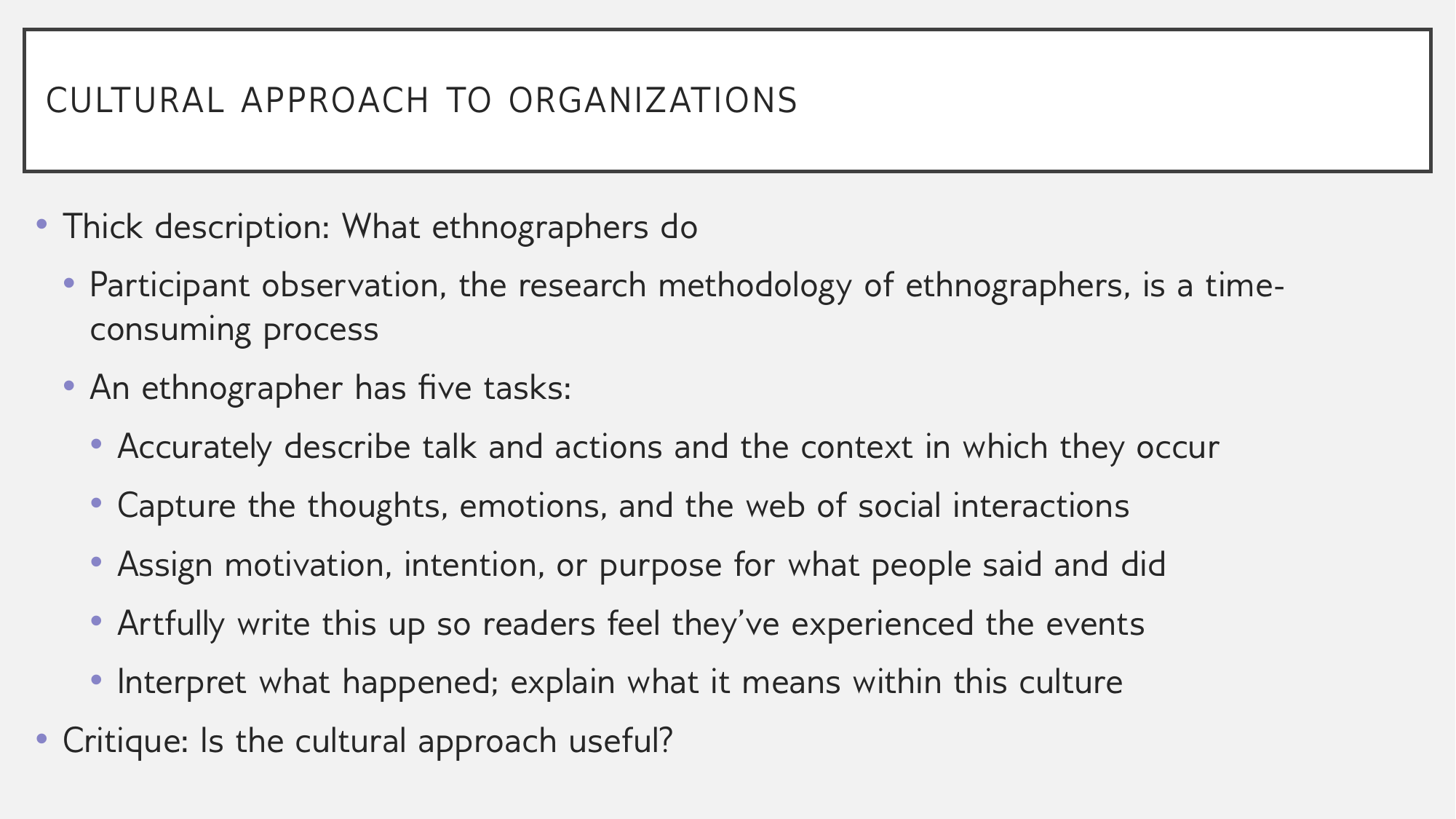

# Cultural Approach to Organizations
Thick description: What ethnographers do
Participant observation, the research methodology of ethnographers, is a time-consuming process
An ethnographer has five tasks:
Accurately describe talk and actions and the context in which they occur
Capture the thoughts, emotions, and the web of social interactions
Assign motivation, intention, or purpose for what people said and did
Artfully write this up so readers feel they’ve experienced the events
Interpret what happened; explain what it means within this culture
Critique: Is the cultural approach useful?